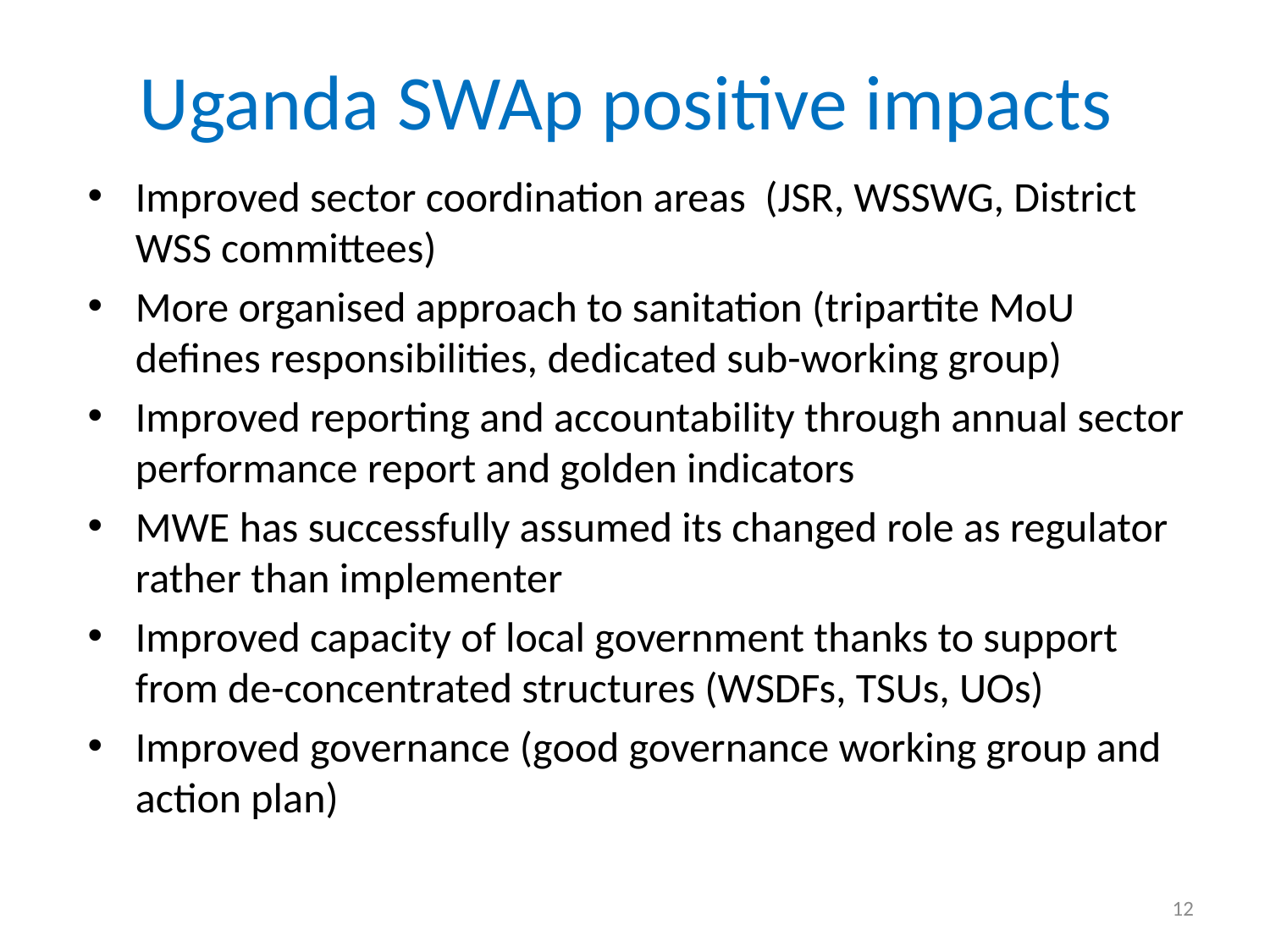

# Uganda SWAp positive impacts
Improved sector coordination areas  (JSR, WSSWG, District WSS committees)
More organised approach to sanitation (tripartite MoU defines responsibilities, dedicated sub-working group)
Improved reporting and accountability through annual sector performance report and golden indicators
MWE has successfully assumed its changed role as regulator rather than implementer
Improved capacity of local government thanks to support from de-concentrated structures (WSDFs, TSUs, UOs)
Improved governance (good governance working group and action plan)

12